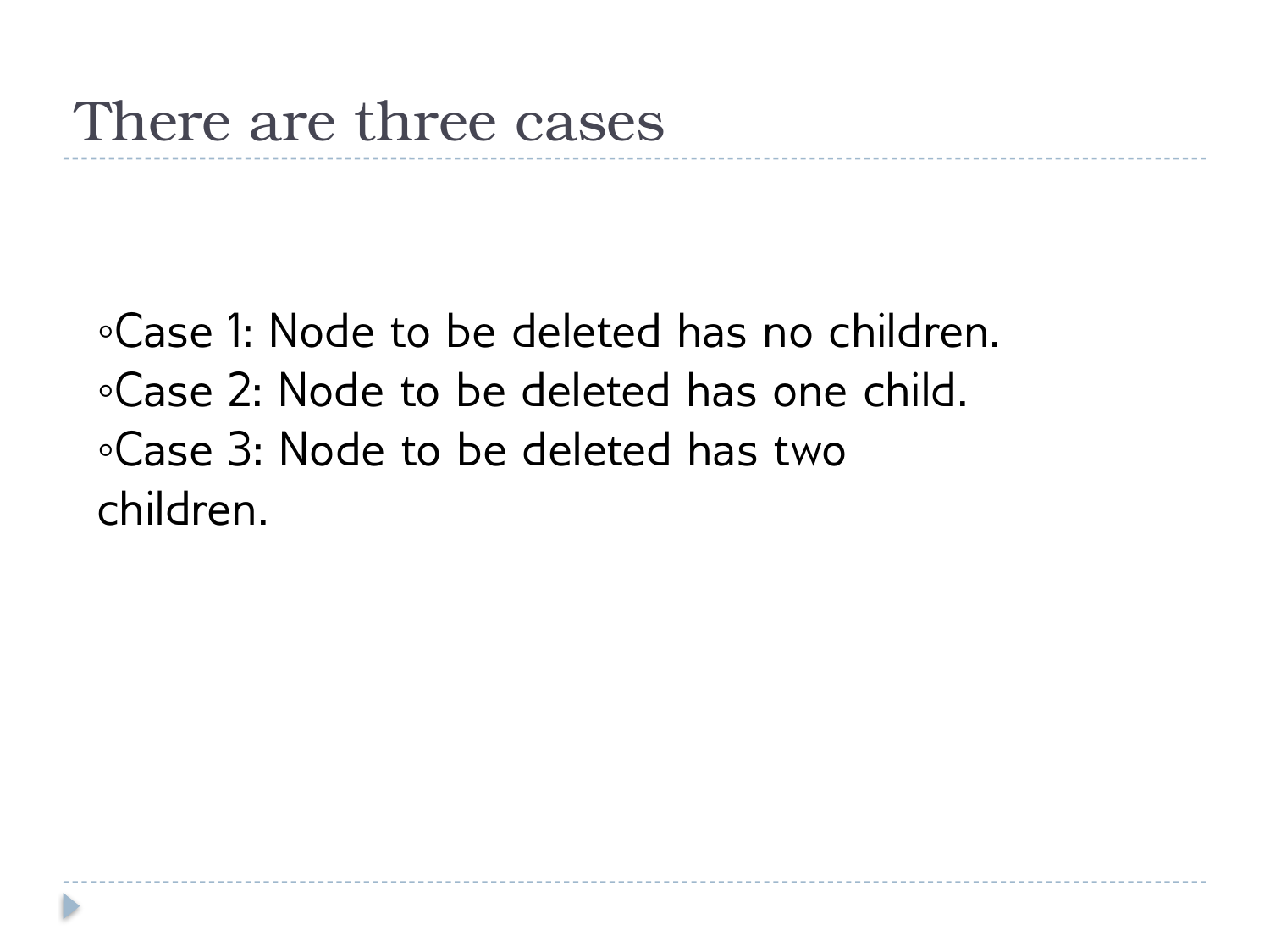

# There are three cases

◦Case 1: Node to be deleted has no children.
◦Case 2: Node to be deleted has one child.
◦Case 3: Node to be deleted has two children.